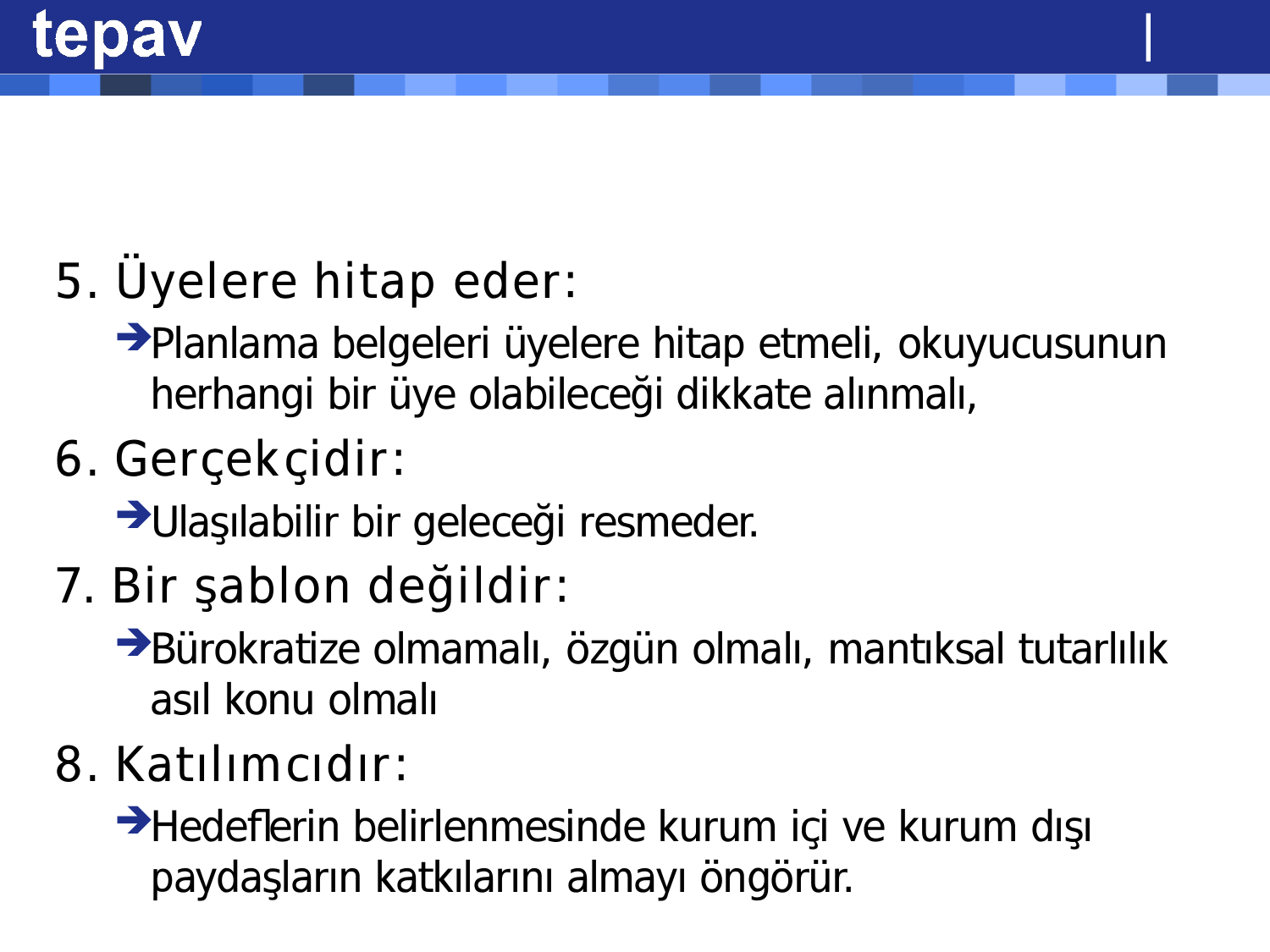

#
5. Üyelere hitap eder:
Planlama belgeleri üyelere hitap etmeli, okuyucusunun herhangi bir üye olabileceği dikkate alınmalı,
6. Gerçekçidir:
Ulaşılabilir bir geleceği resmeder.
7. Bir şablon değildir:
Bürokratize olmamalı, özgün olmalı, mantıksal tutarlılık asıl konu olmalı
8. Katılımcıdır:
Hedeflerin belirlenmesinde kurum içi ve kurum dışı paydaşların katkılarını almayı öngörür.